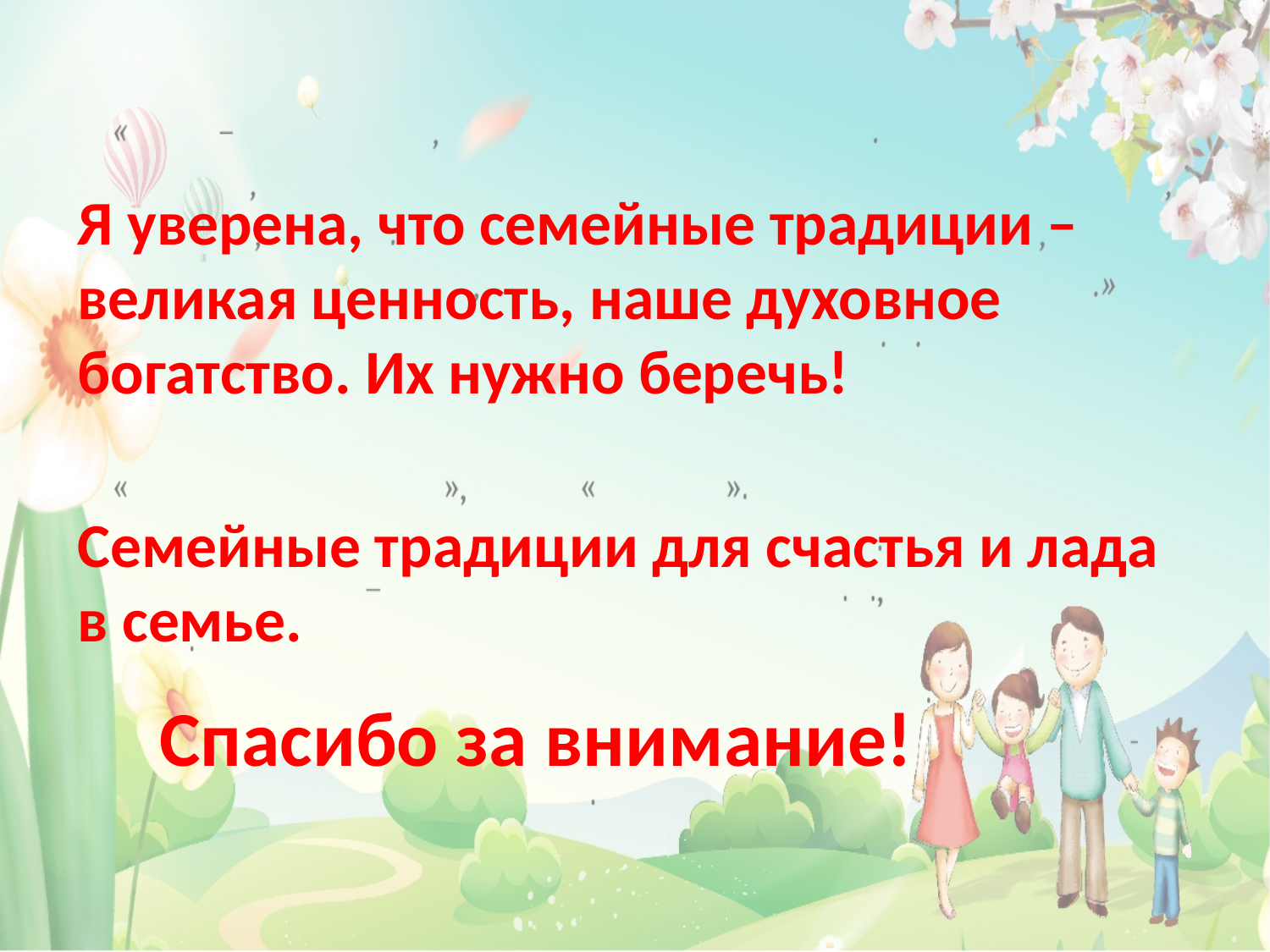

Я уверена, что семейные традиции – великая ценность, наше духовное богатство. Их нужно беречь!

Семейные традиции для счастья и лада в семье.

# Спасибо за внимание!